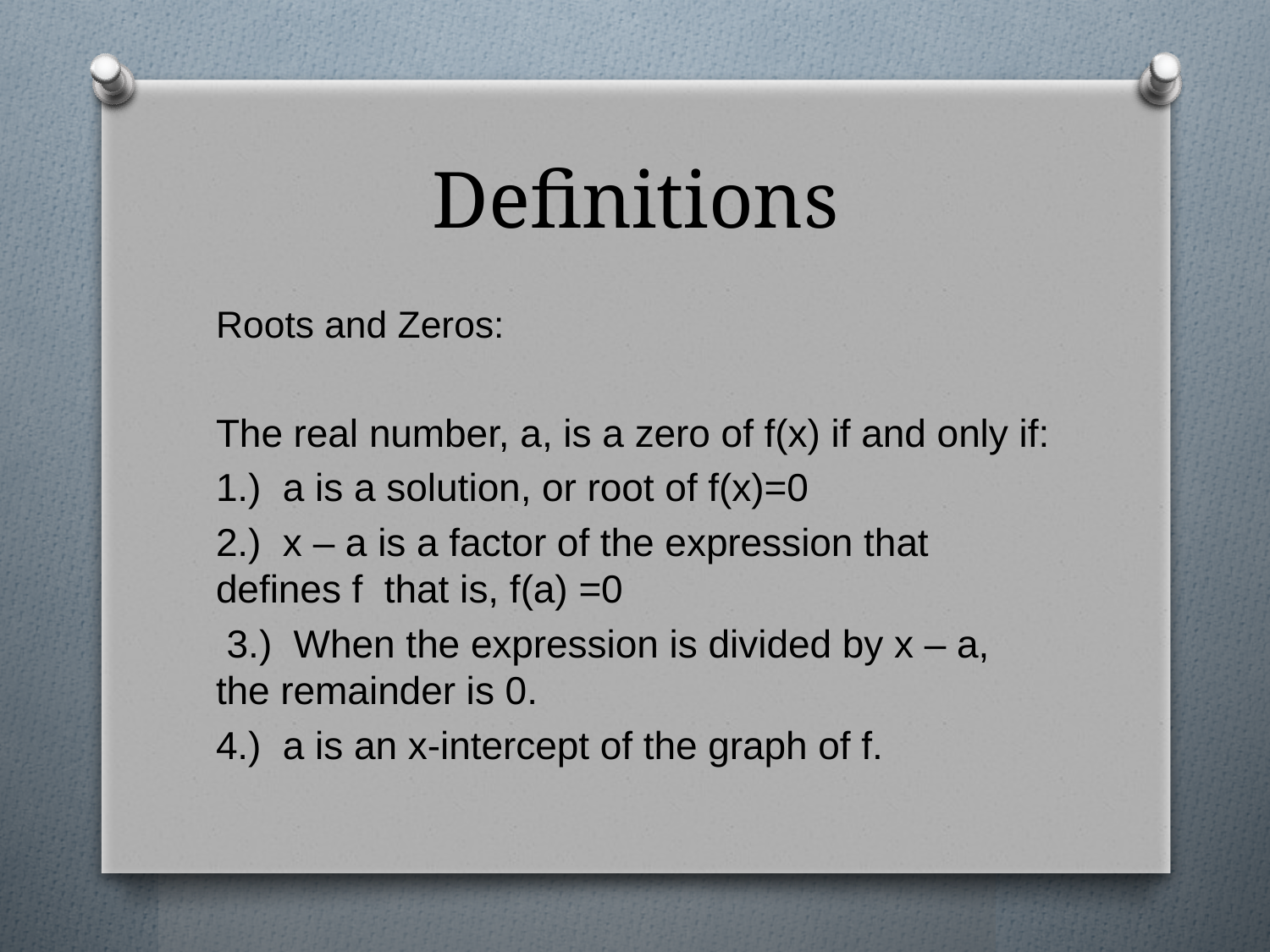

# Definitions
Roots and Zeros:

The real number, a, is a zero of f(x) if and only if:
1.)  a is a solution, or root of f(x)=0
2.)  x – a is a factor of the expression that defines f  that is, f(a) =0
 3.)  When the expression is divided by x – a, the remainder is 0.
4.)  a is an x-intercept of the graph of f.